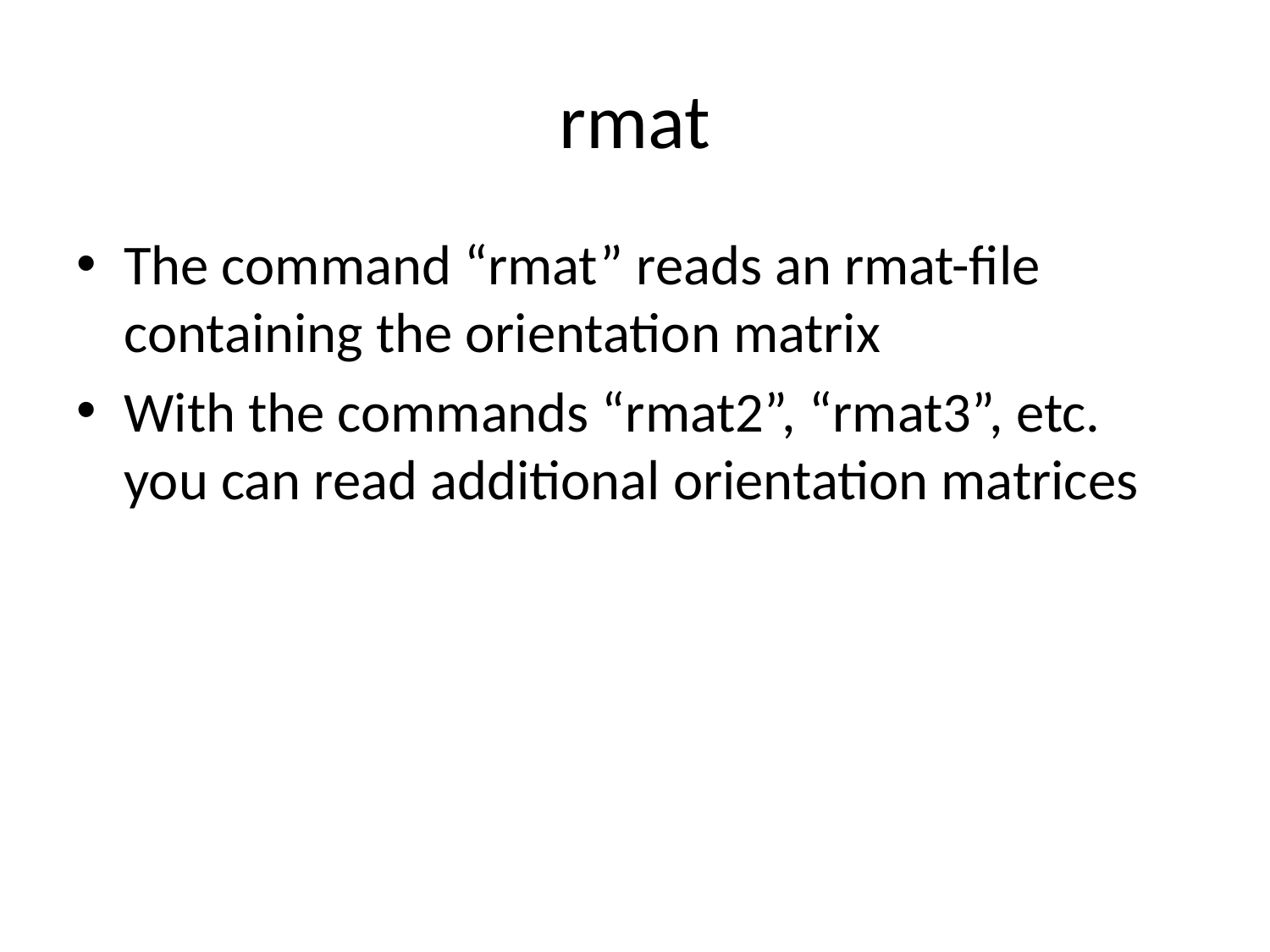

# rmat
The command “rmat” reads an rmat-file containing the orientation matrix
With the commands “rmat2”, “rmat3”, etc. you can read additional orientation matrices